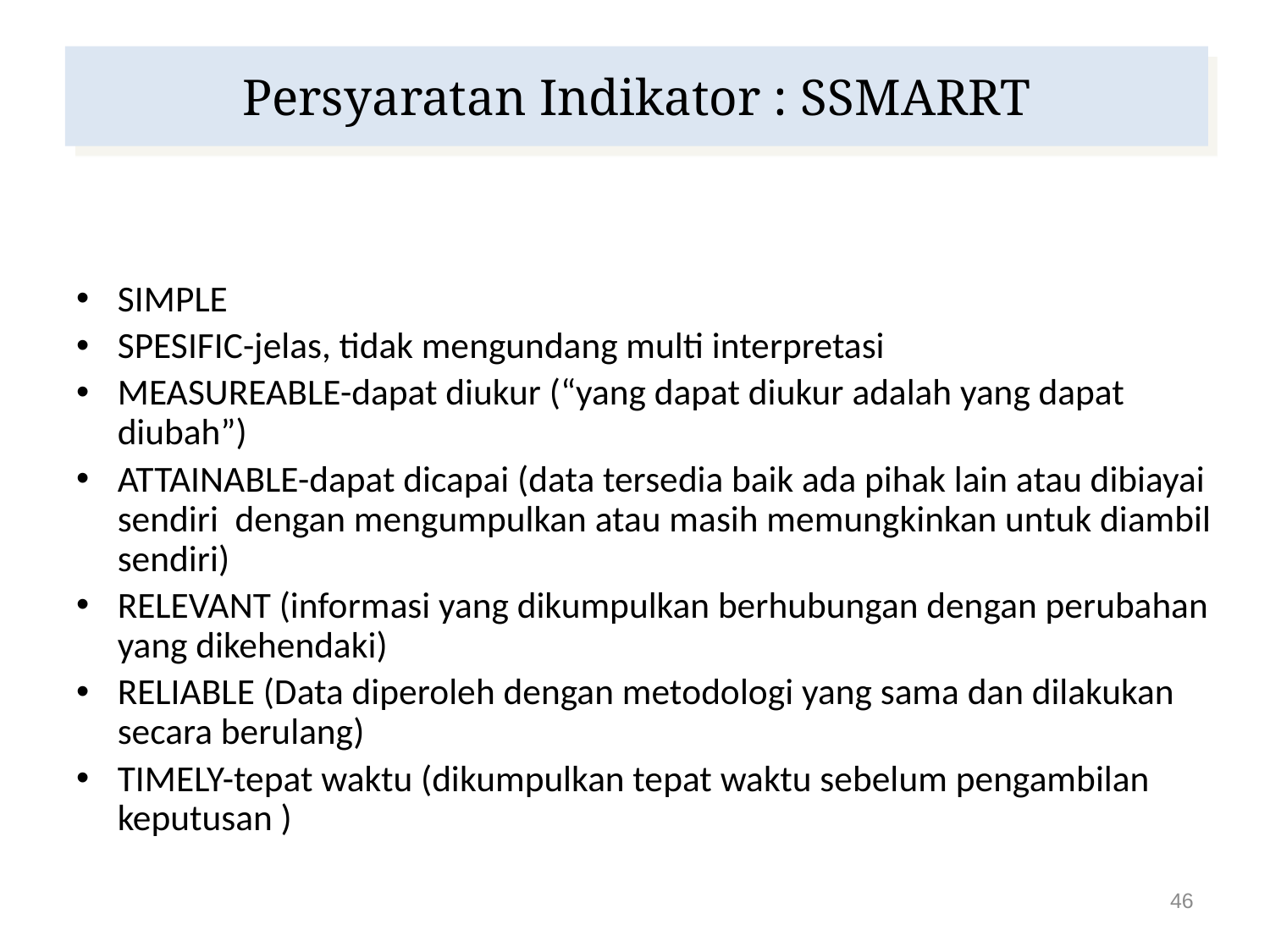

# Persyaratan Indikator : SSMARRT

SIMPLE
SPESIFIC-jelas, tidak mengundang multi interpretasi
MEASUREABLE-dapat diukur (“yang dapat diukur adalah yang dapat diubah”)
ATTAINABLE-dapat dicapai (data tersedia baik ada pihak lain atau dibiayai sendiri  dengan mengumpulkan atau masih memungkinkan untuk diambil sendiri)
RELEVANT (informasi yang dikumpulkan berhubungan dengan perubahan yang dikehendaki)
RELIABLE (Data diperoleh dengan metodologi yang sama dan dilakukan secara berulang)
TIMELY-tepat waktu (dikumpulkan tepat waktu sebelum pengambilan keputusan )

46